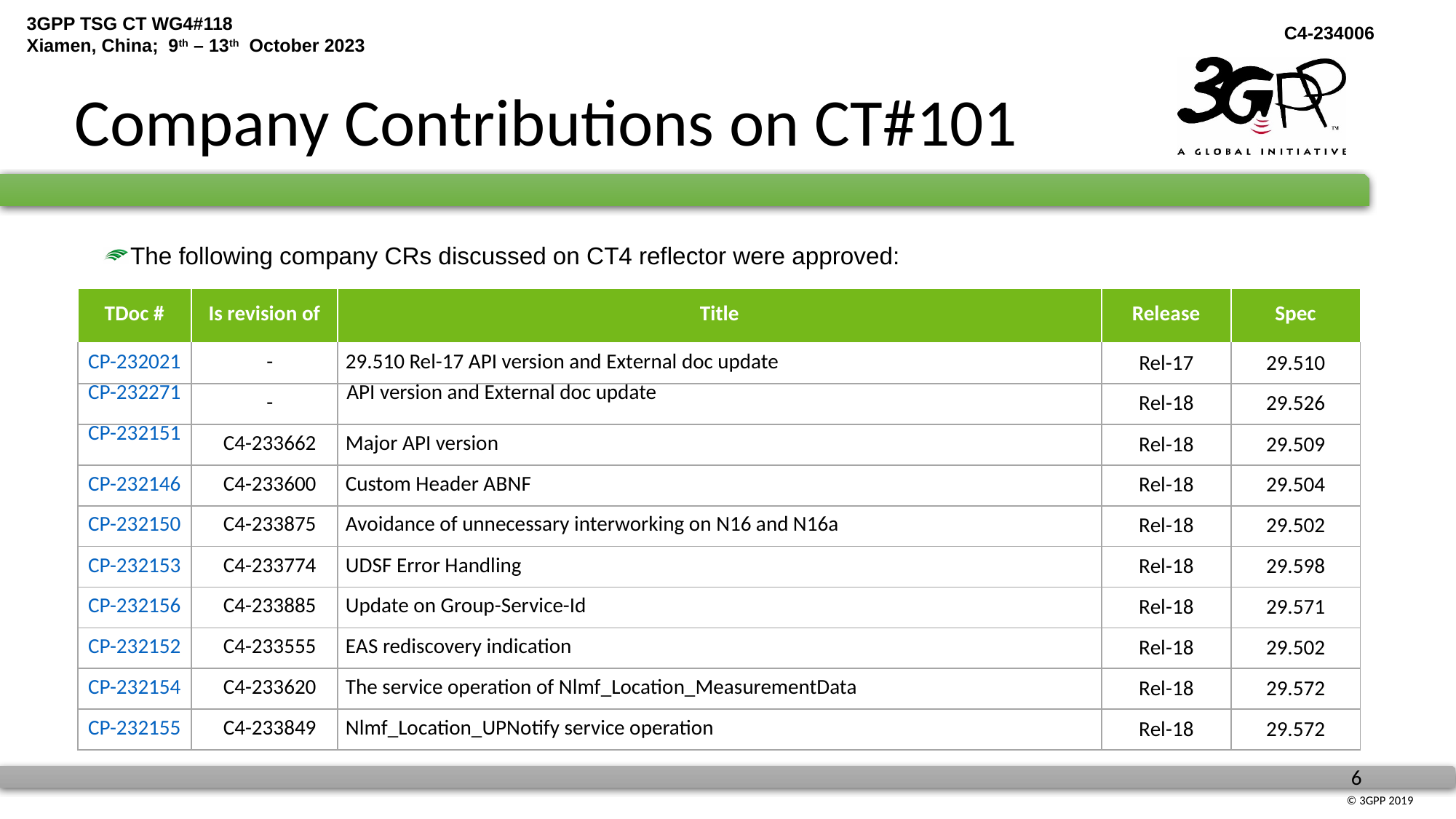

# Company Contributions on CT#101
The following company CRs discussed on CT4 reflector were approved:

| TDoc # | Is revision of | Title | Release | Spec |
| --- | --- | --- | --- | --- |
| CP-232021 | - | 29.510 Rel-17 API version and External doc update | Rel-17 | 29.510 |
| CP-232271 | - | API version and External doc update | Rel-18 | 29.526 |
| CP-232151 | C4-233662 | Major API version | Rel-18 | 29.509 |
| CP-232146 | C4-233600 | Custom Header ABNF | Rel-18 | 29.504 |
| CP-232150 | C4-233875 | Avoidance of unnecessary interworking on N16 and N16a | Rel-18 | 29.502 |
| CP-232153 | C4-233774 | UDSF Error Handling | Rel-18 | 29.598 |
| CP-232156 | C4-233885 | Update on Group-Service-Id | Rel-18 | 29.571 |
| CP-232152 | C4-233555 | EAS rediscovery indication | Rel-18 | 29.502 |
| CP-232154 | C4-233620 | The service operation of Nlmf\_Location\_MeasurementData | Rel-18 | 29.572 |
| CP-232155 | C4-233849 | Nlmf\_Location\_UPNotify service operation | Rel-18 | 29.572 |